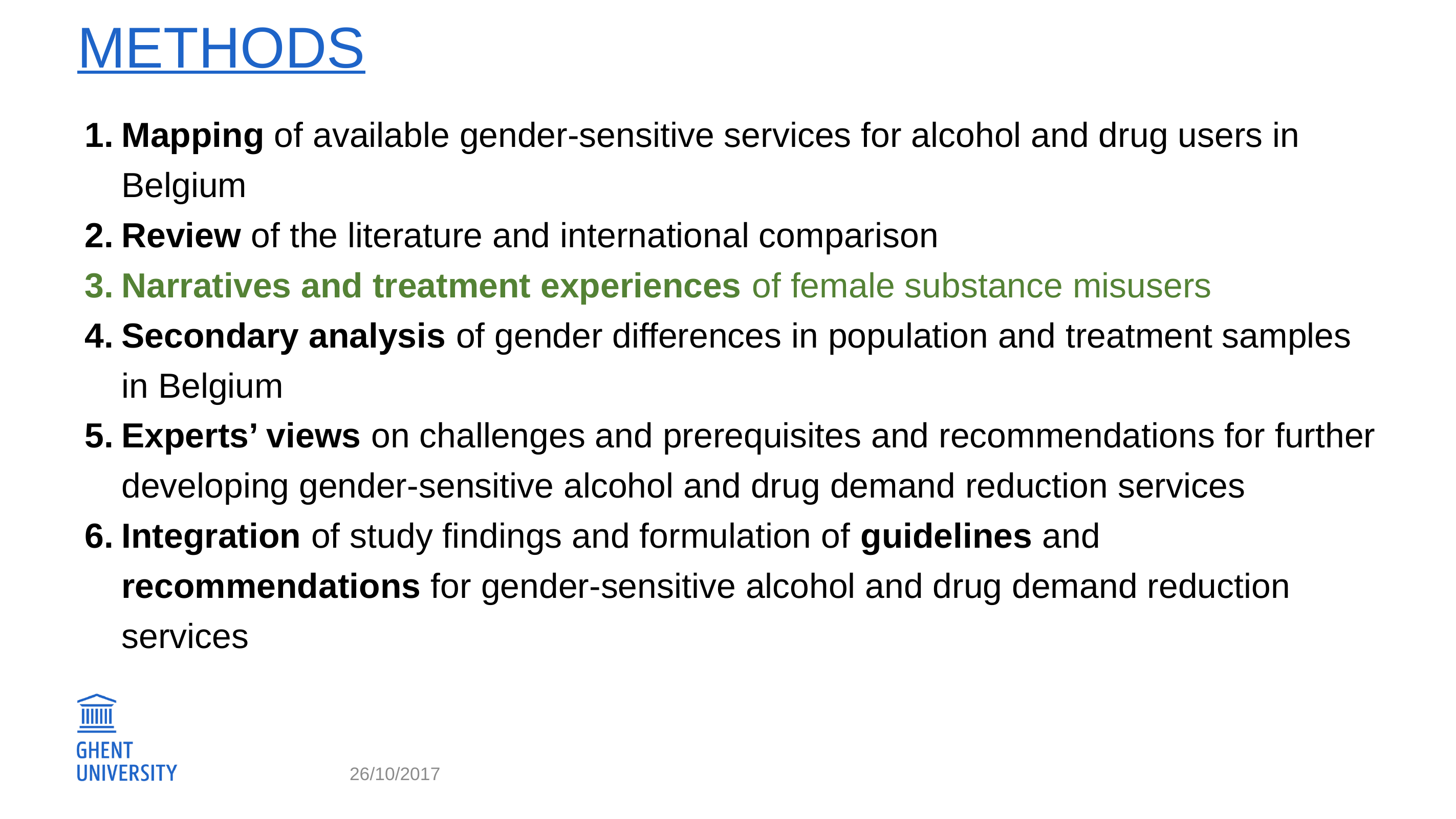

# Methods
Mapping of available gender-sensitive services for alcohol and drug users in Belgium
Review of the literature and international comparison
Narratives and treatment experiences of female substance misusers
Secondary analysis of gender differences in population and treatment samples in Belgium
Experts’ views on challenges and prerequisites and recommendations for further developing gender-sensitive alcohol and drug demand reduction services
Integration of study findings and formulation of guidelines and recommendations for gender-sensitive alcohol and drug demand reduction services
26/10/2017